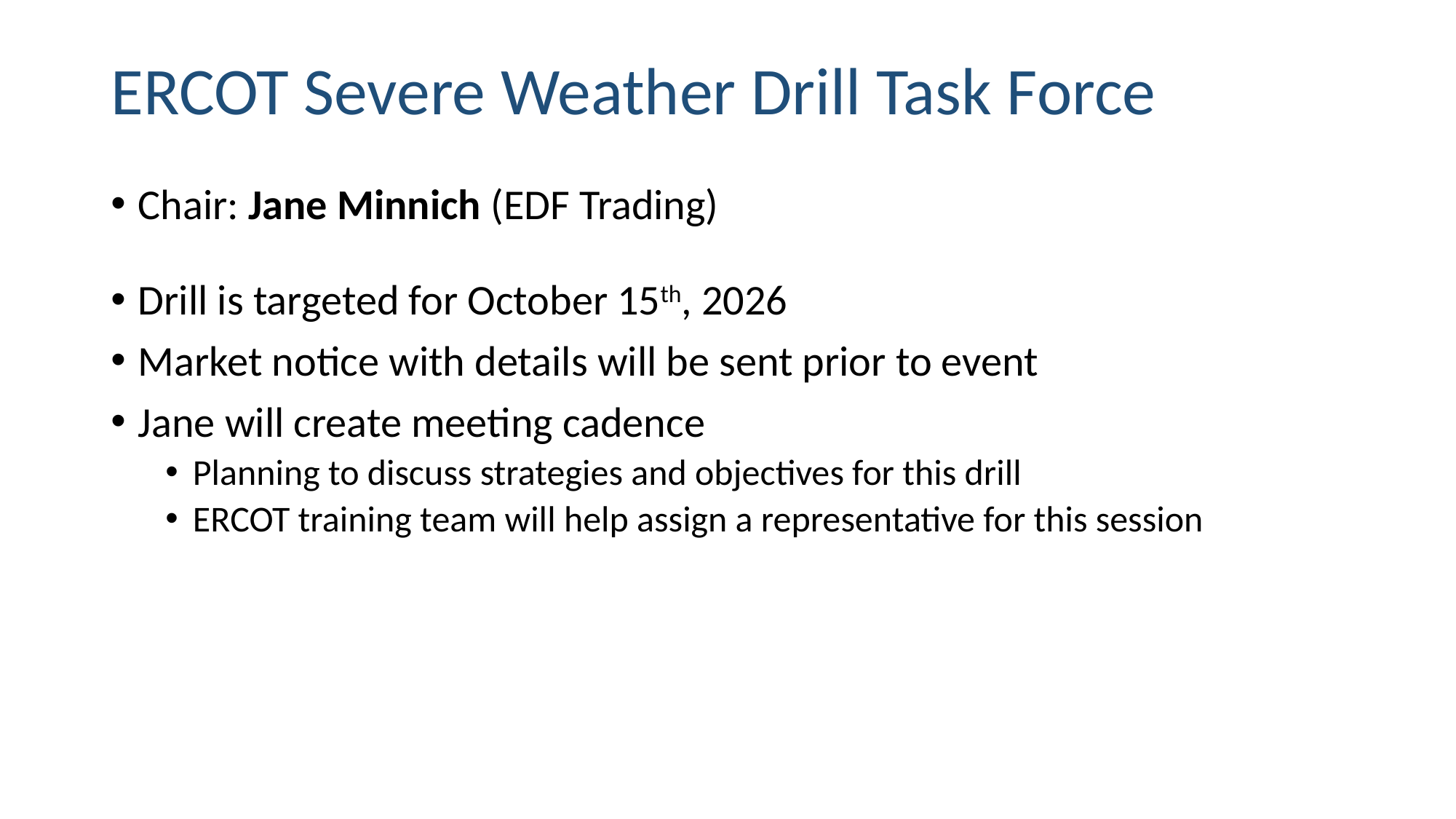

# ERCOT Severe Weather Drill Task Force
Chair: Jane Minnich (EDF Trading)

Drill is targeted for October 15th, 2026
Market notice with details will be sent prior to event
Jane will create meeting cadence
Planning to discuss strategies and objectives for this drill
ERCOT training team will help assign a representative for this session